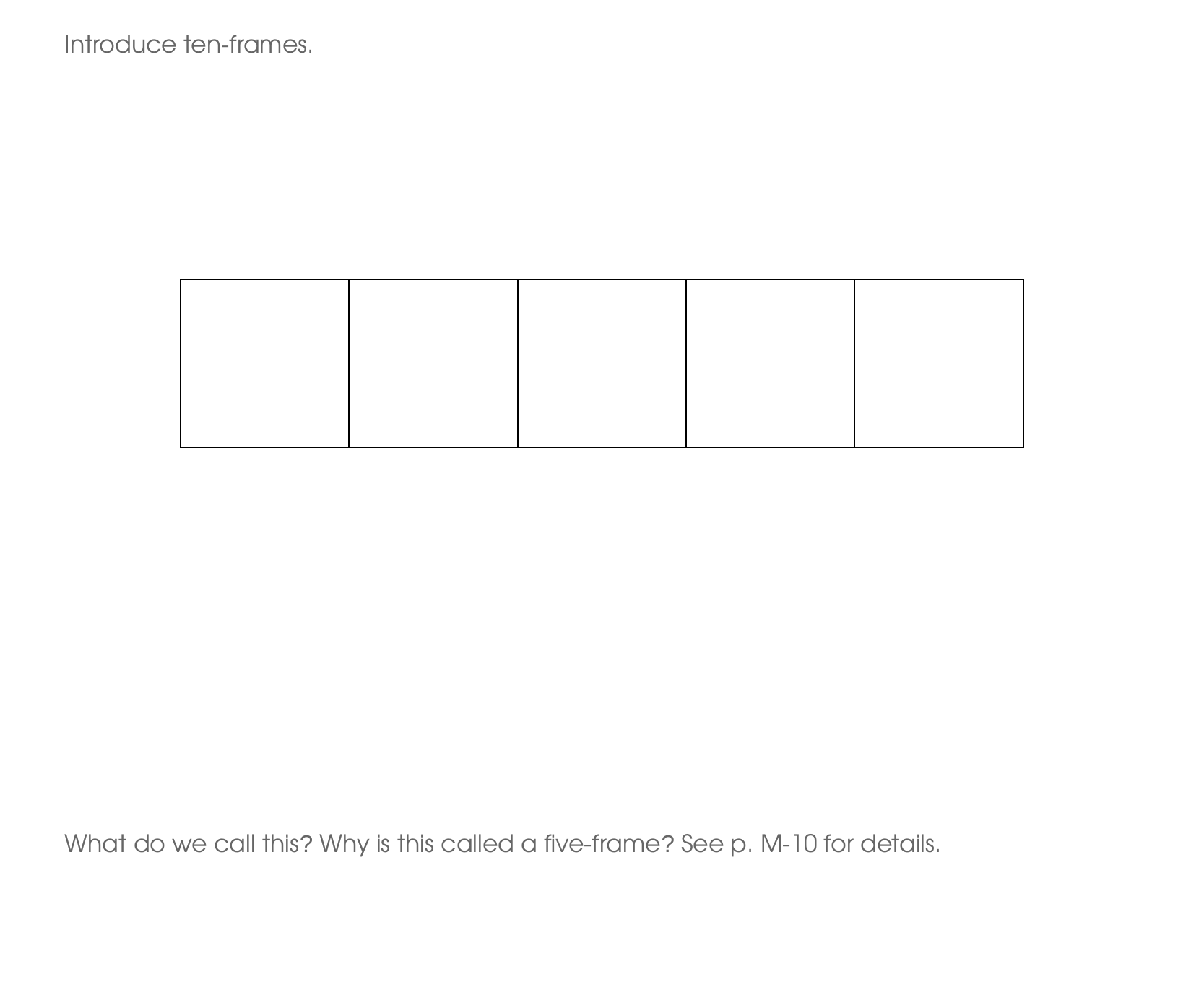

Introduce ten-frames.
|  |  |  |  |  |
| --- | --- | --- | --- | --- |
What do we call this? Why is this called a five-frame? See p. M-10 for details.